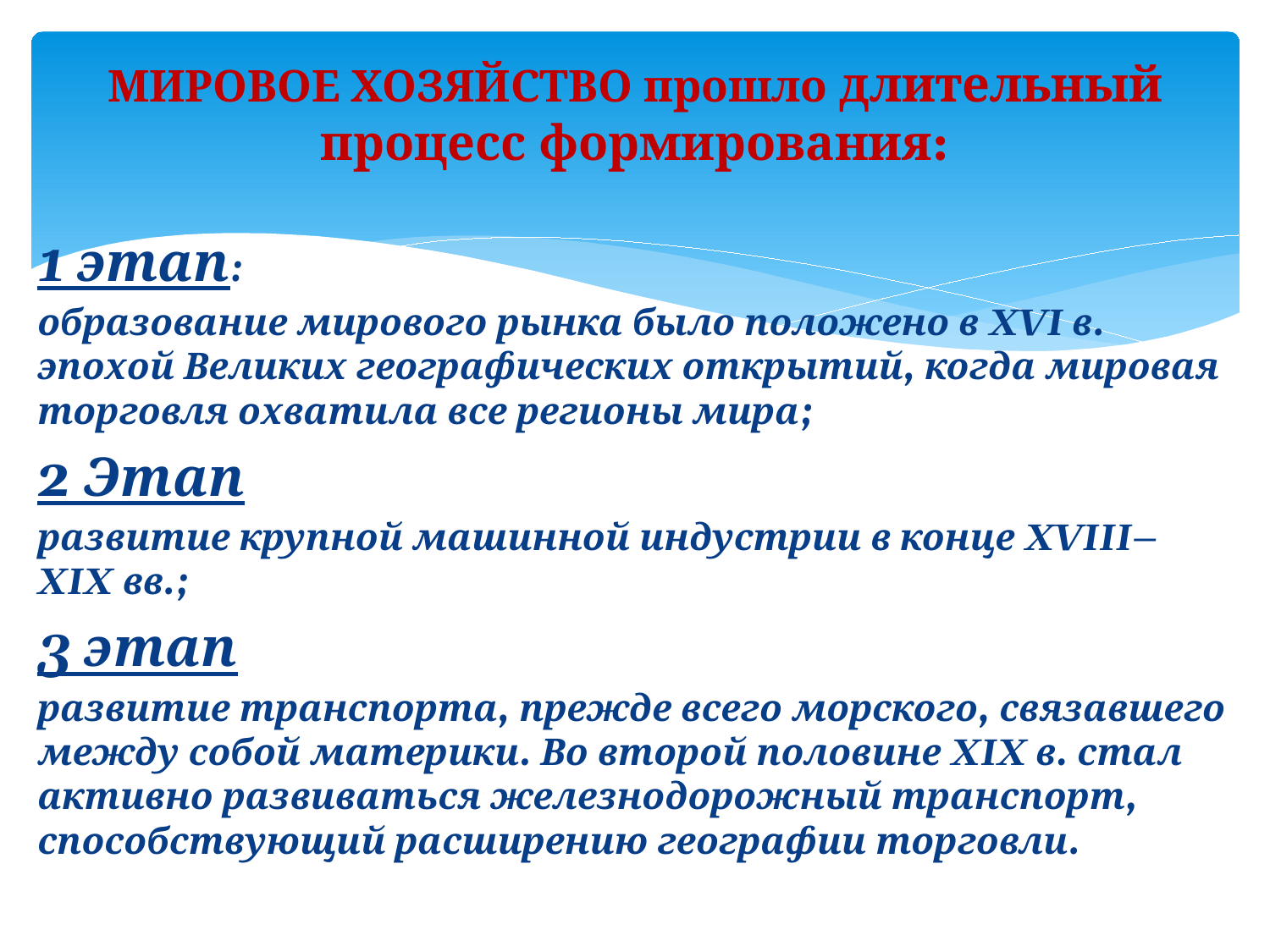

# МИРОВОЕ ХОЗЯЙСТВО прошло длительный процесс формирования:

1 этап:
образование мирового рынка было положено в XVI в. эпохой Великих географических открытий, когда мировая торговля охватила все регионы мира;
2 Этап
развитие крупной машинной индустрии в конце XVIII–XIX вв.;
3 этап
развитие транспорта, прежде всего морского, связавшего между собой материки. Во второй половине XIX в. стал активно развиваться железнодорожный транспорт, способствующий расширению географии торговли.